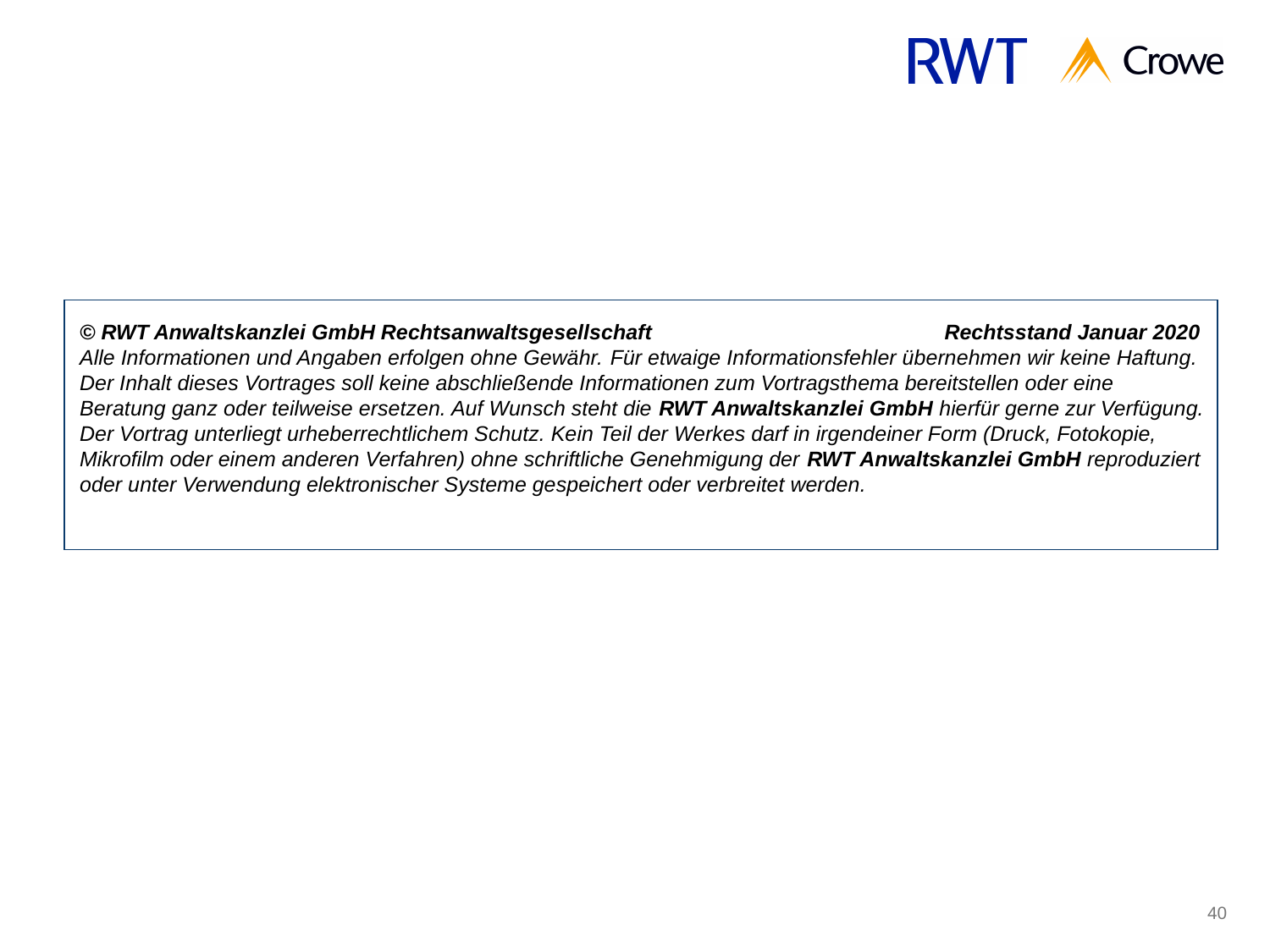

© RWT Anwaltskanzlei GmbH Rechtsanwaltsgesellschaft	Rechtsstand Januar 2020
Alle Informationen und Angaben erfolgen ohne Gewähr. Für etwaige Informationsfehler übernehmen wir keine Haftung.
Der Inhalt dieses Vortrages soll keine abschließende Informationen zum Vortragsthema bereitstellen oder eine Beratung ganz oder teilweise ersetzen. Auf Wunsch steht die RWT Anwaltskanzlei GmbH hierfür gerne zur Verfügung.
Der Vortrag unterliegt urheberrechtlichem Schutz. Kein Teil der Werkes darf in irgendeiner Form (Druck, Fotokopie, Mikrofilm oder einem anderen Verfahren) ohne schriftliche Genehmigung der RWT Anwaltskanzlei GmbH reproduziert oder unter Verwendung elektronischer Systeme gespeichert oder verbreitet werden.